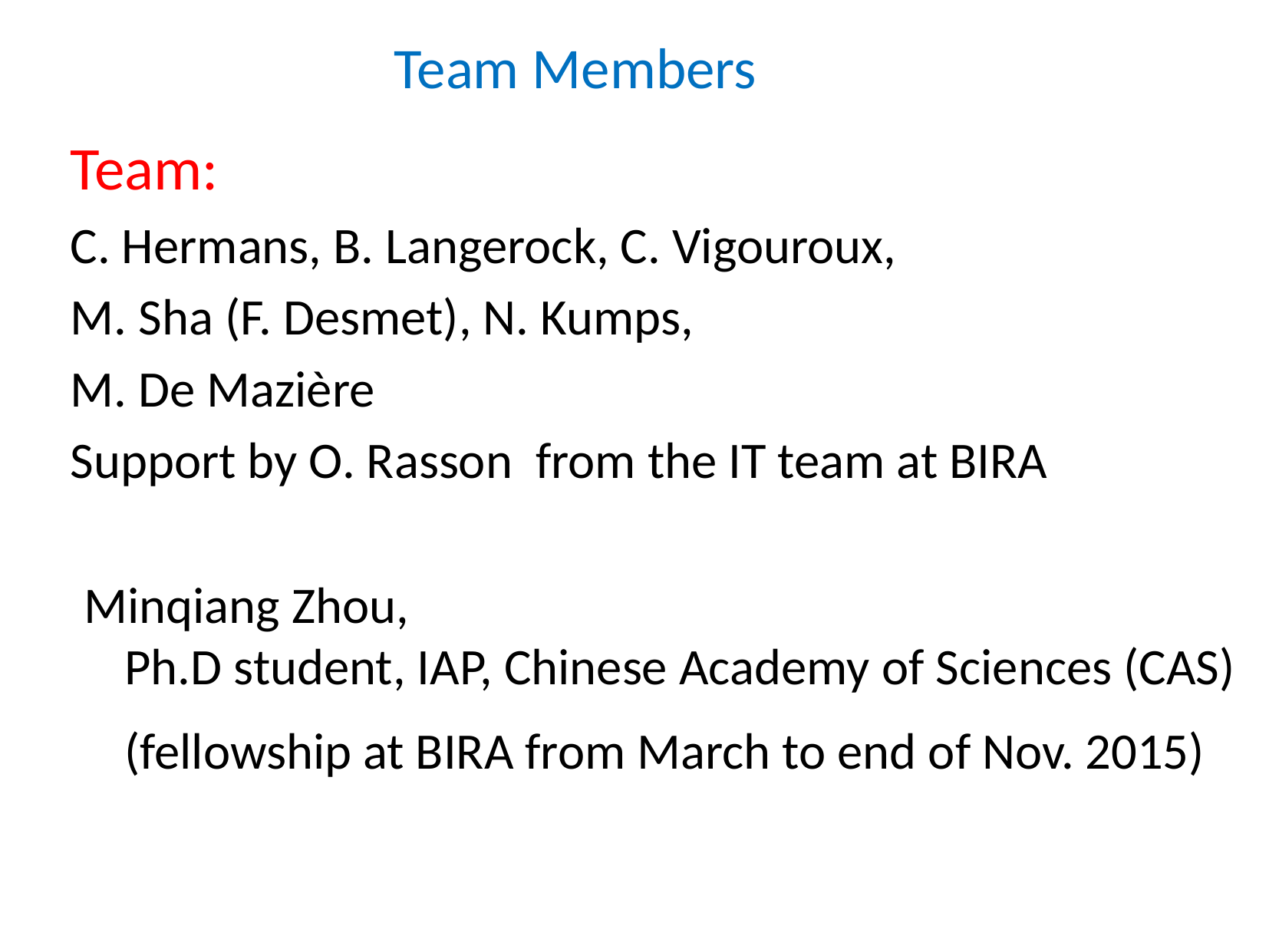

Team Members
Team:
C. Hermans, B. Langerock, C. Vigouroux,
M. Sha (F. Desmet), N. Kumps,
M. De Mazière
Support by O. Rasson  from the IT team at BIRA

Minqiang Zhou, Ph.D student, IAP, Chinese Academy of Sciences (CAS)
	(fellowship at BIRA from March to end of Nov. 2015)